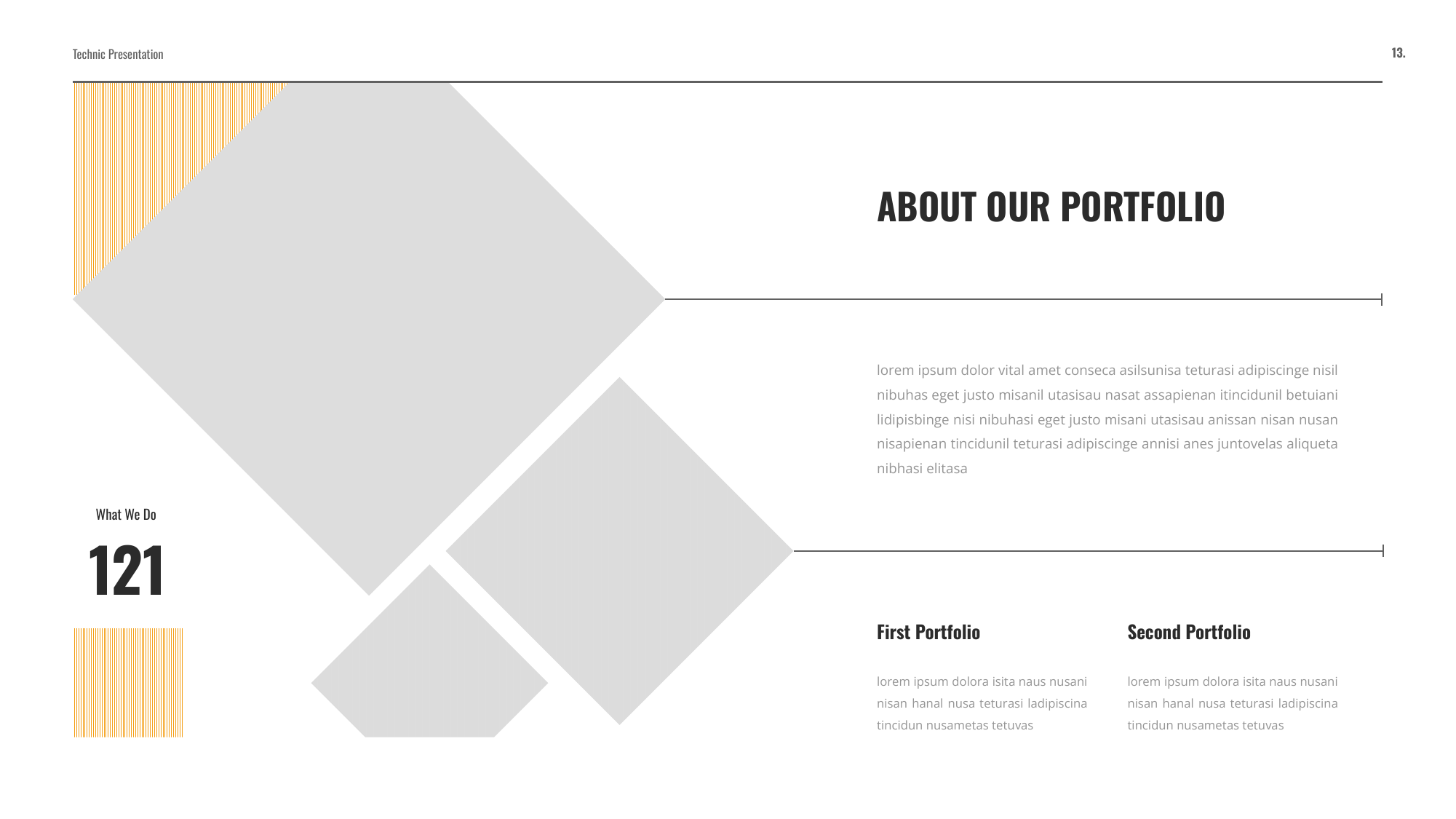

13.
Technic Presentation
ABOUT OUR PORTFOLIO
lorem ipsum dolor vital amet conseca asilsunisa teturasi adipiscinge nisil nibuhas eget justo misanil utasisau nasat assapienan itincidunil betuiani lidipisbinge nisi nibuhasi eget justo misani utasisau anissan nisan nusan nisapienan tincidunil teturasi adipiscinge annisi anes juntovelas aliqueta nibhasi elitasa
What We Do
121
First Portfolio
lorem ipsum dolora isita naus nusani nisan hanal nusa teturasi ladipiscina tincidun nusametas tetuvas
Second Portfolio
lorem ipsum dolora isita naus nusani nisan hanal nusa teturasi ladipiscina tincidun nusametas tetuvas